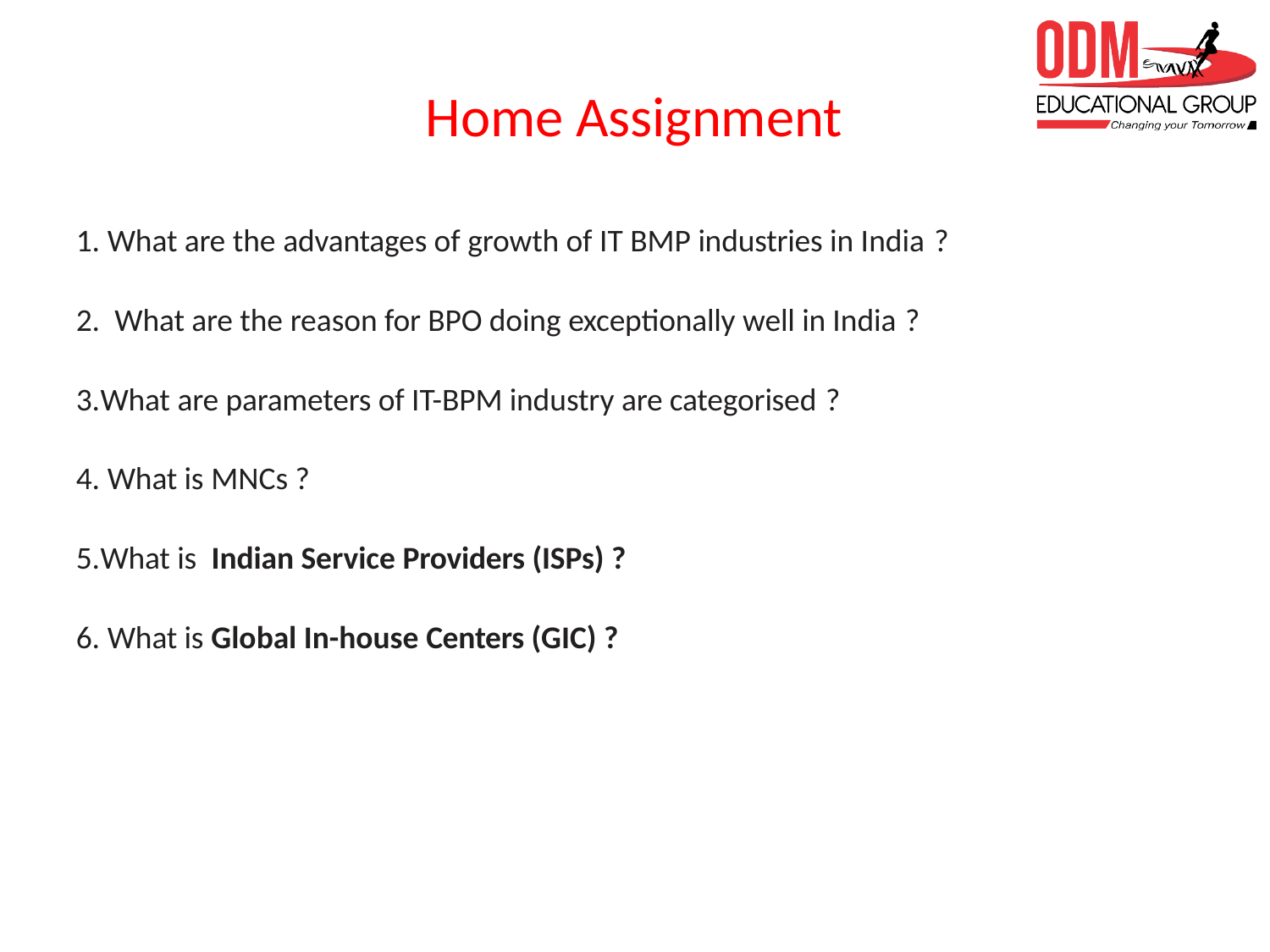

# Home Assignment
What are the advantages of growth of IT BMP industries in India ?

What are the reason for BPO doing exceptionally well in India ?

What are parameters of IT-BPM industry are categorised ?

What is MNCs ?

What is  Indian Service Providers (ISPs) ?

What is Global In-house Centers (GIC) ?